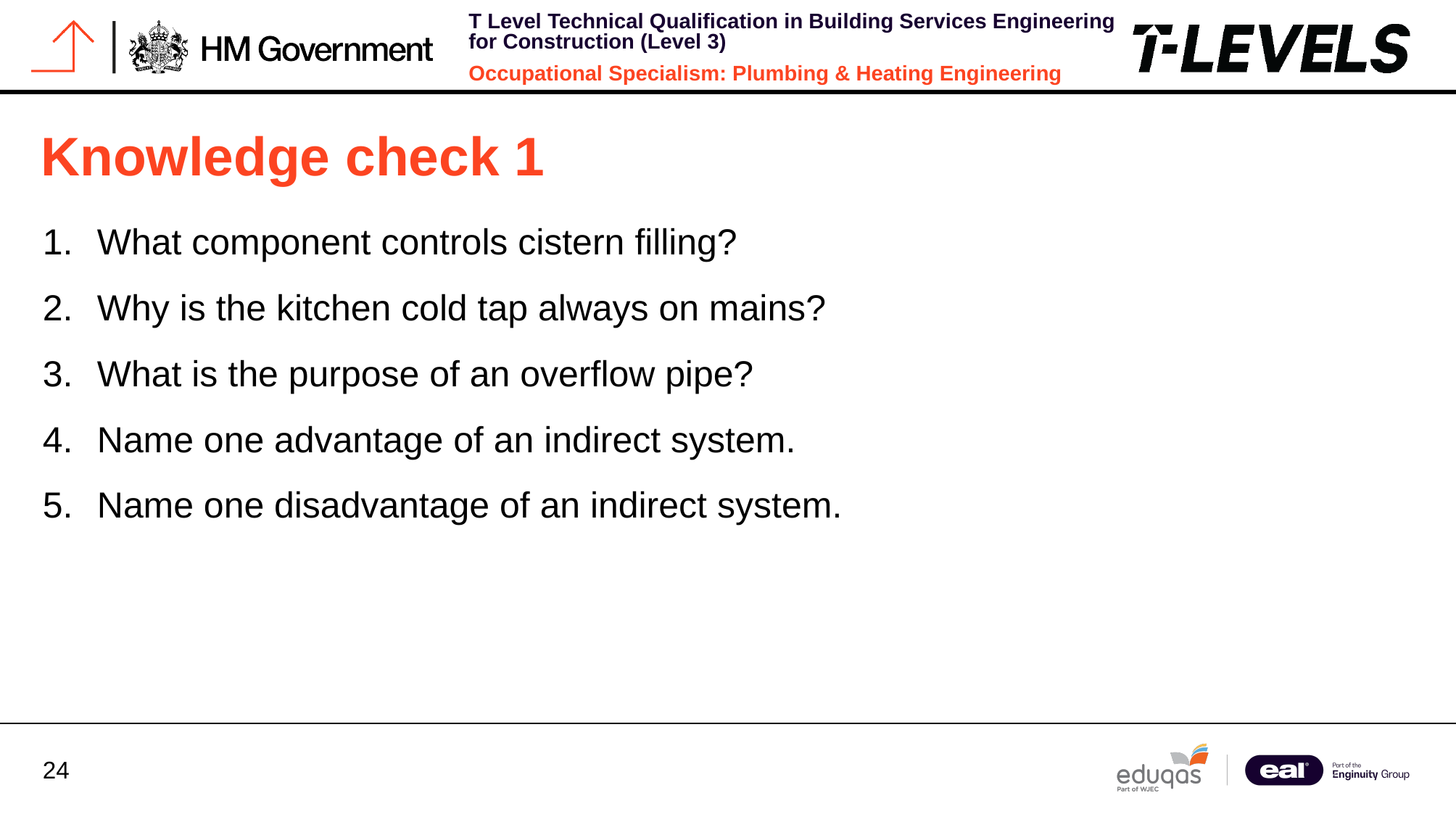

# Knowledge check 1
What component controls cistern filling?
Why is the kitchen cold tap always on mains?
What is the purpose of an overflow pipe?
Name one advantage of an indirect system.
Name one disadvantage of an indirect system.